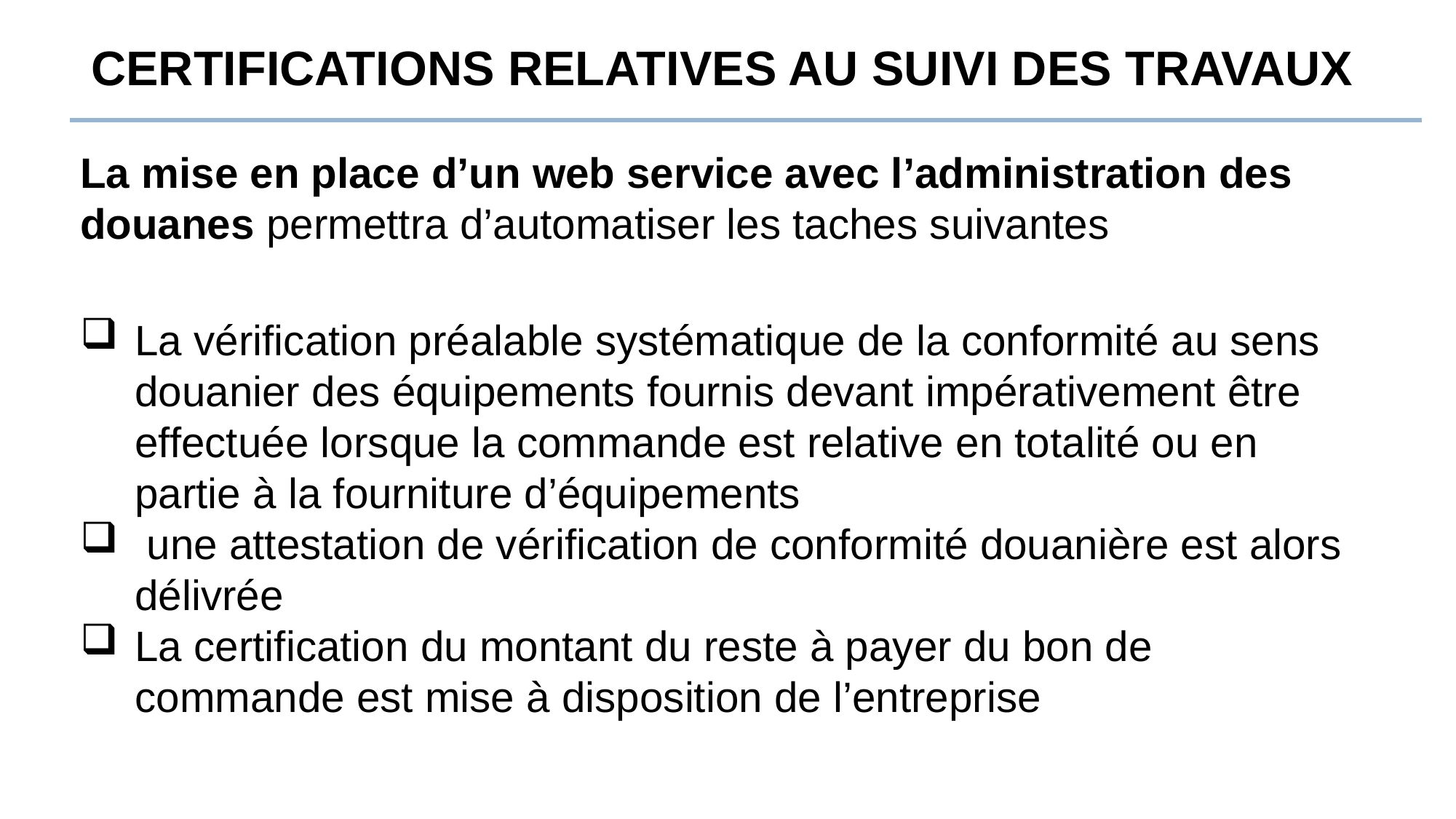

CERTIFICATIONS RELATIVES AU SUIVI DES TRAVAUX
La mise en place d’un web service avec l’administration des douanes permettra d’automatiser les taches suivantes

La vérification préalable systématique de la conformité au sens douanier des équipements fournis devant impérativement être effectuée lorsque la commande est relative en totalité ou en partie à la fourniture d’équipements
 une attestation de vérification de conformité douanière est alors délivrée
La certification du montant du reste à payer du bon de commande est mise à disposition de l’entreprise